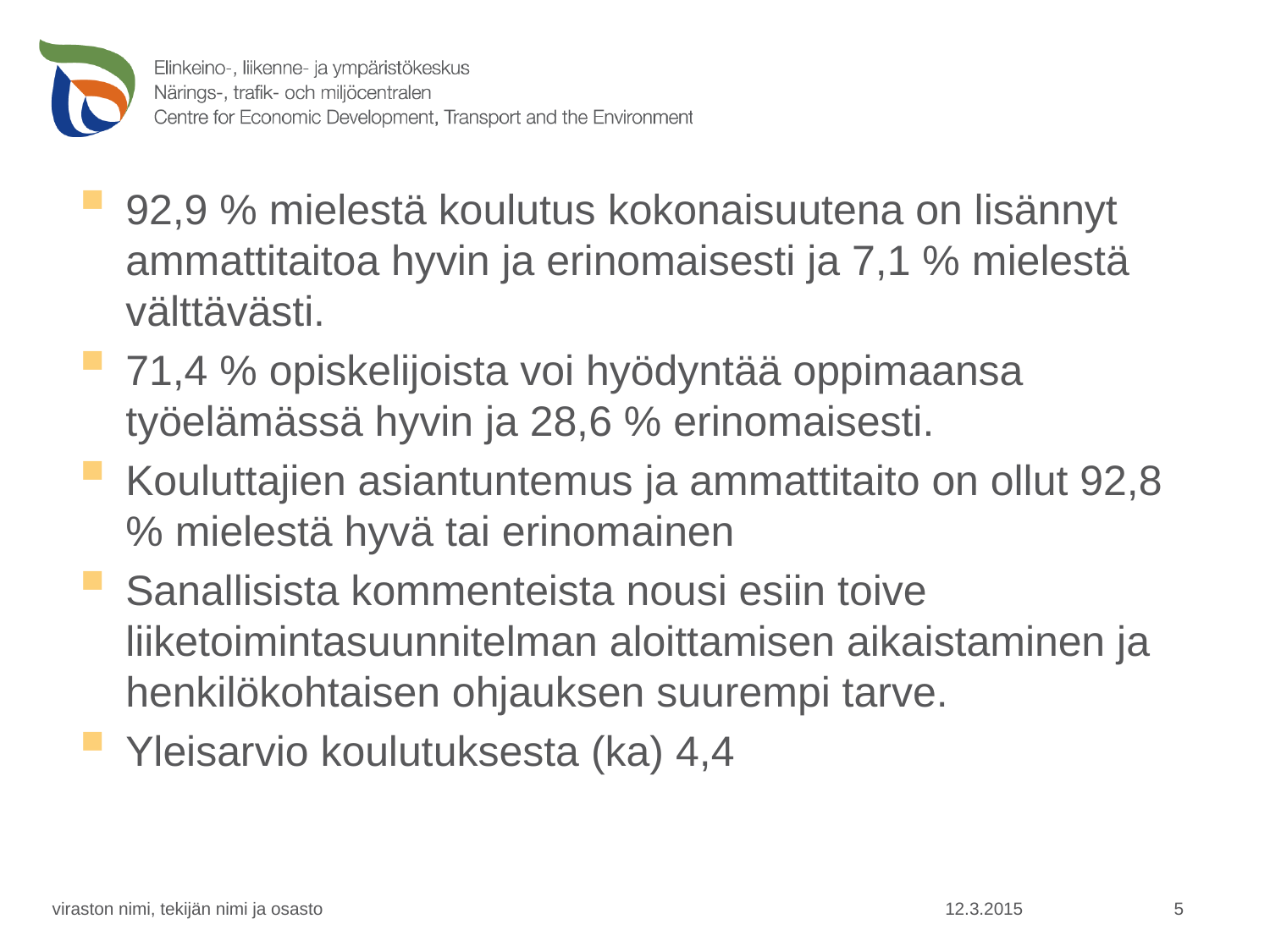

92,9 % mielestä koulutus kokonaisuutena on lisännyt ammattitaitoa hyvin ja erinomaisesti ja 7,1 % mielestä välttävästi.
71,4 % opiskelijoista voi hyödyntää oppimaansa työelämässä hyvin ja 28,6 % erinomaisesti.
Kouluttajien asiantuntemus ja ammattitaito on ollut 92,8 % mielestä hyvä tai erinomainen
Sanallisista kommenteista nousi esiin toive liiketoimintasuunnitelman aloittamisen aikaistaminen ja henkilökohtaisen ohjauksen suurempi tarve.
Yleisarvio koulutuksesta (ka) 4,4
5
viraston nimi, tekijän nimi ja osasto
12.3.2015